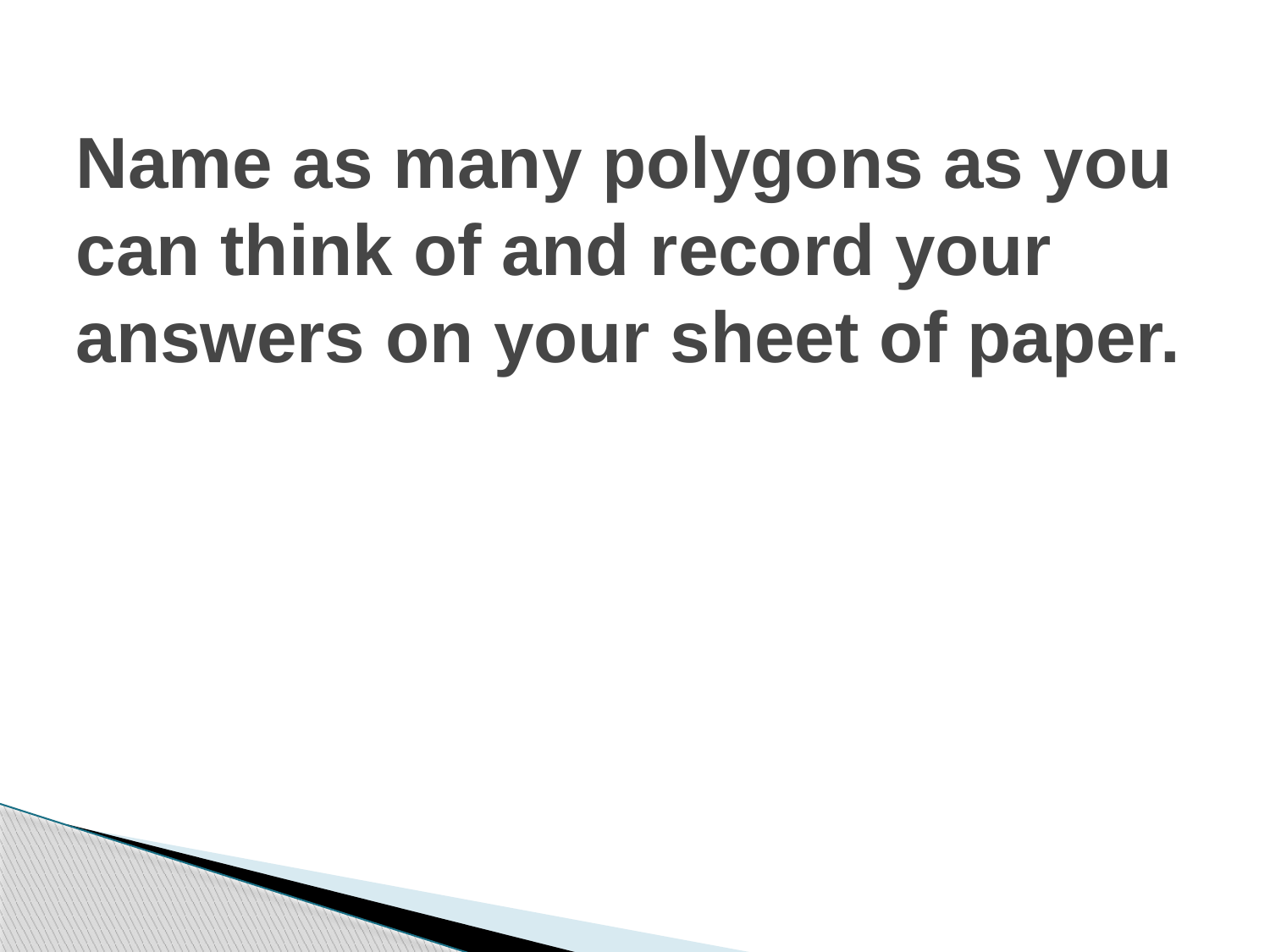

# Name as many polygons as you can think of and record your answers on your sheet of paper.